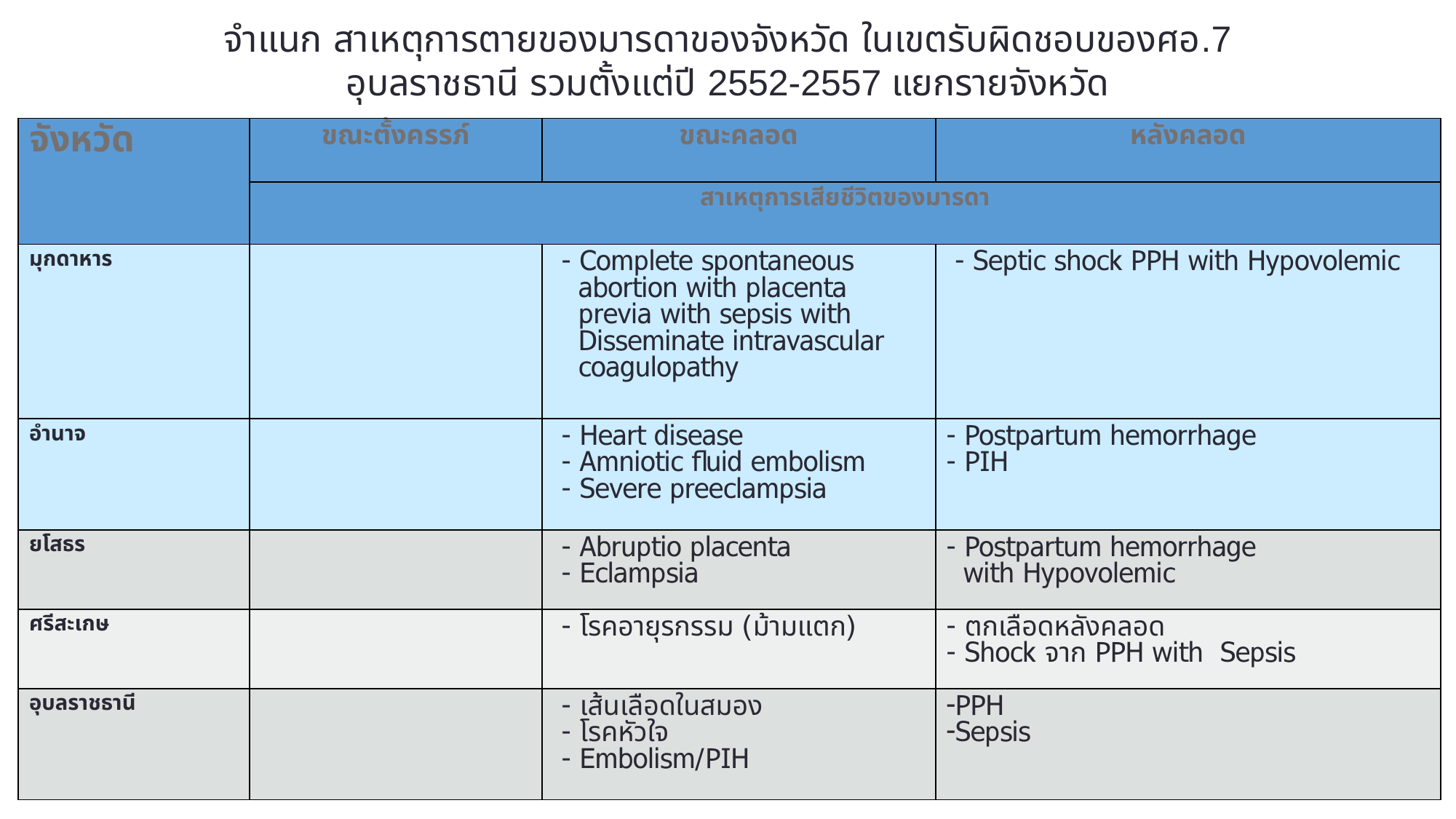

จำแนก สาเหตุการตายของมารดาของจังหวัด ในเขตรับผิดชอบของศอ.7 อุบลราชธานี รวมตั้งแต่ปี 2552-2557 แยกรายจังหวัด
| จังหวัด | ขณะตั้งครรภ์ | ขณะคลอด | หลังคลอด |
| --- | --- | --- | --- |
|  | สาเหตุการเสียชีวิตของมารดา |  |  |
| มุกดาหาร |  | - Complete spontaneous abortion with placenta previa with sepsis with Disseminate intravascular coagulopathy | - Septic shock PPH with Hypovolemic |
| อำนาจ |  | - Heart disease - Amniotic fluid embolism - Severe preeclampsia | - Postpartum hemorrhage - PIH |
| ยโสธร |  | - Abruptio placenta - Eclampsia | - Postpartum hemorrhage with Hypovolemic |
| ศรีสะเกษ |  | - โรคอายุรกรรม (ม้ามแตก) | - ตกเลือดหลังคลอด - Shock จาก PPH with Sepsis |
| อุบลราชธานี |  | - เส้นเลือดในสมอง - โรคหัวใจ - Embolism/PIH | PPH Sepsis |